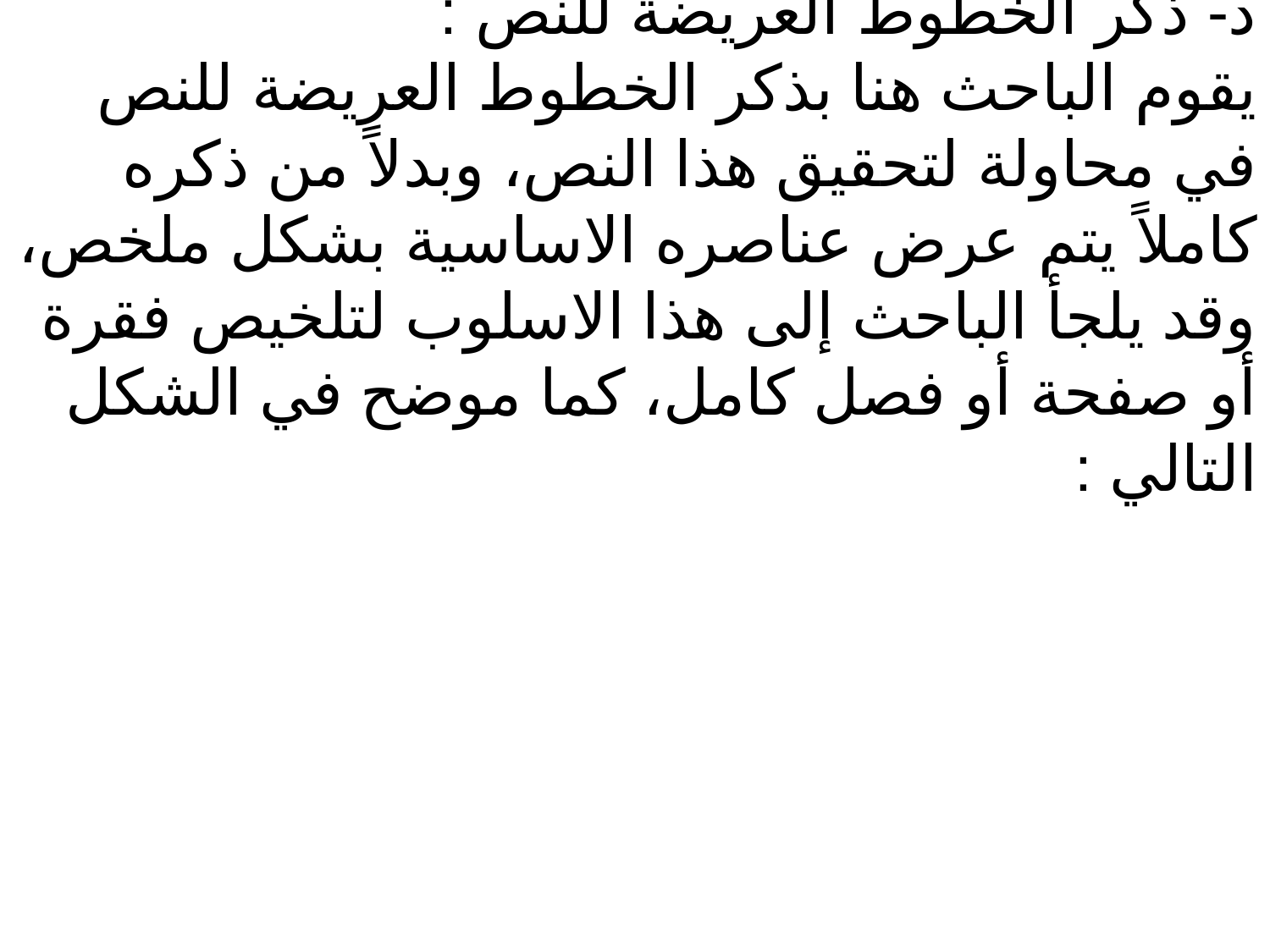

د- ذكر الخطوط العريضة للنص :
يقوم الباحث هنا بذكر الخطوط العريضة للنص في محاولة لتحقيق هذا النص، وبدلاً من ذكره كاملاً يتم عرض عناصره الاساسية بشكل ملخص، وقد يلجأ الباحث إلى هذا الاسلوب لتلخيص فقرة أو صفحة أو فصل كامل، كما موضح في الشكل التالي :